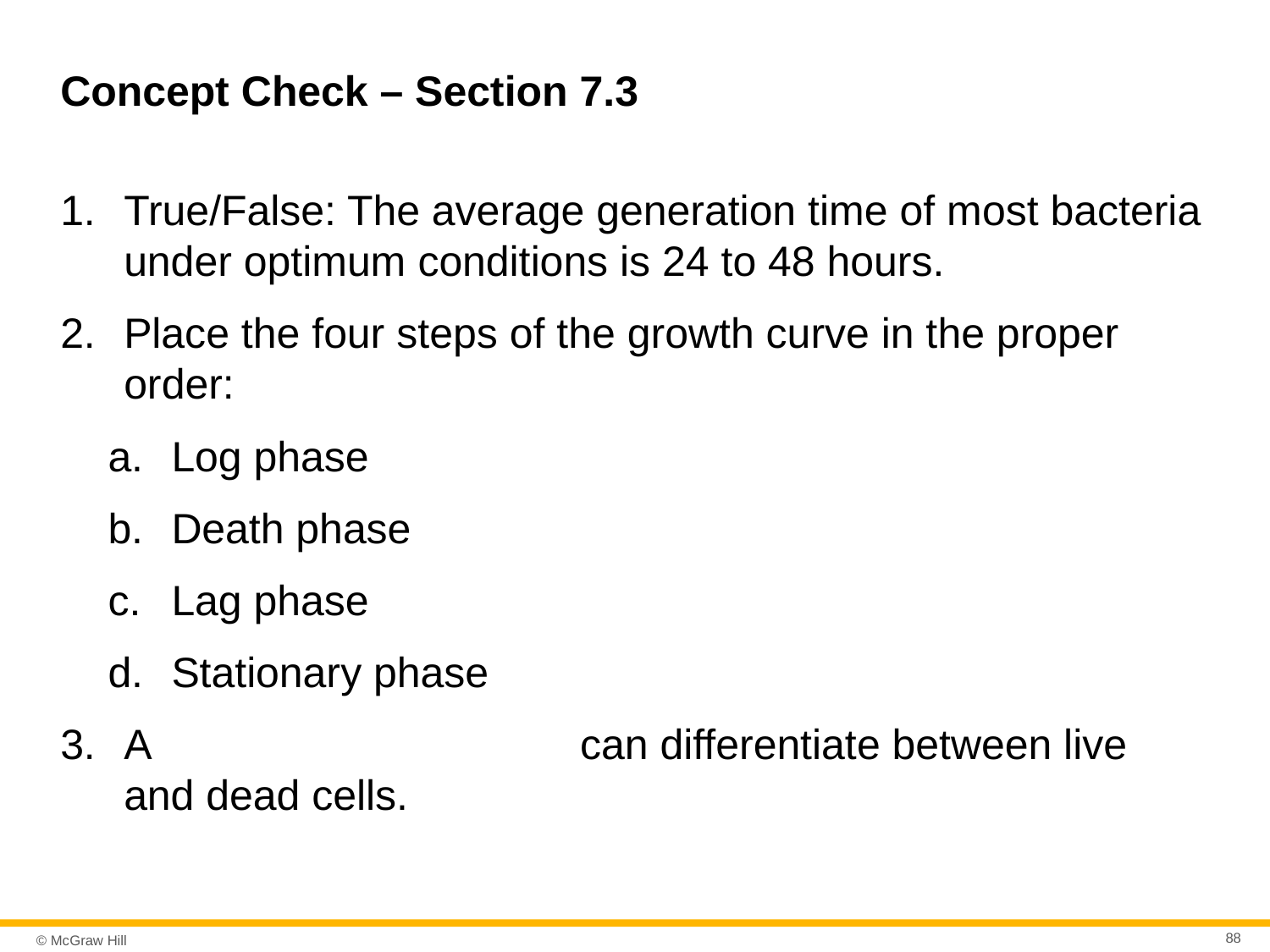

# Concept Check – Section 7.3
True/False: The average generation time of most bacteria under optimum conditions is 24 to 48 hours.
Place the four steps of the growth curve in the proper order:
Log phase
Death phase
Lag phase
Stationary phase
A 	 	 can differentiate between live and dead cells.